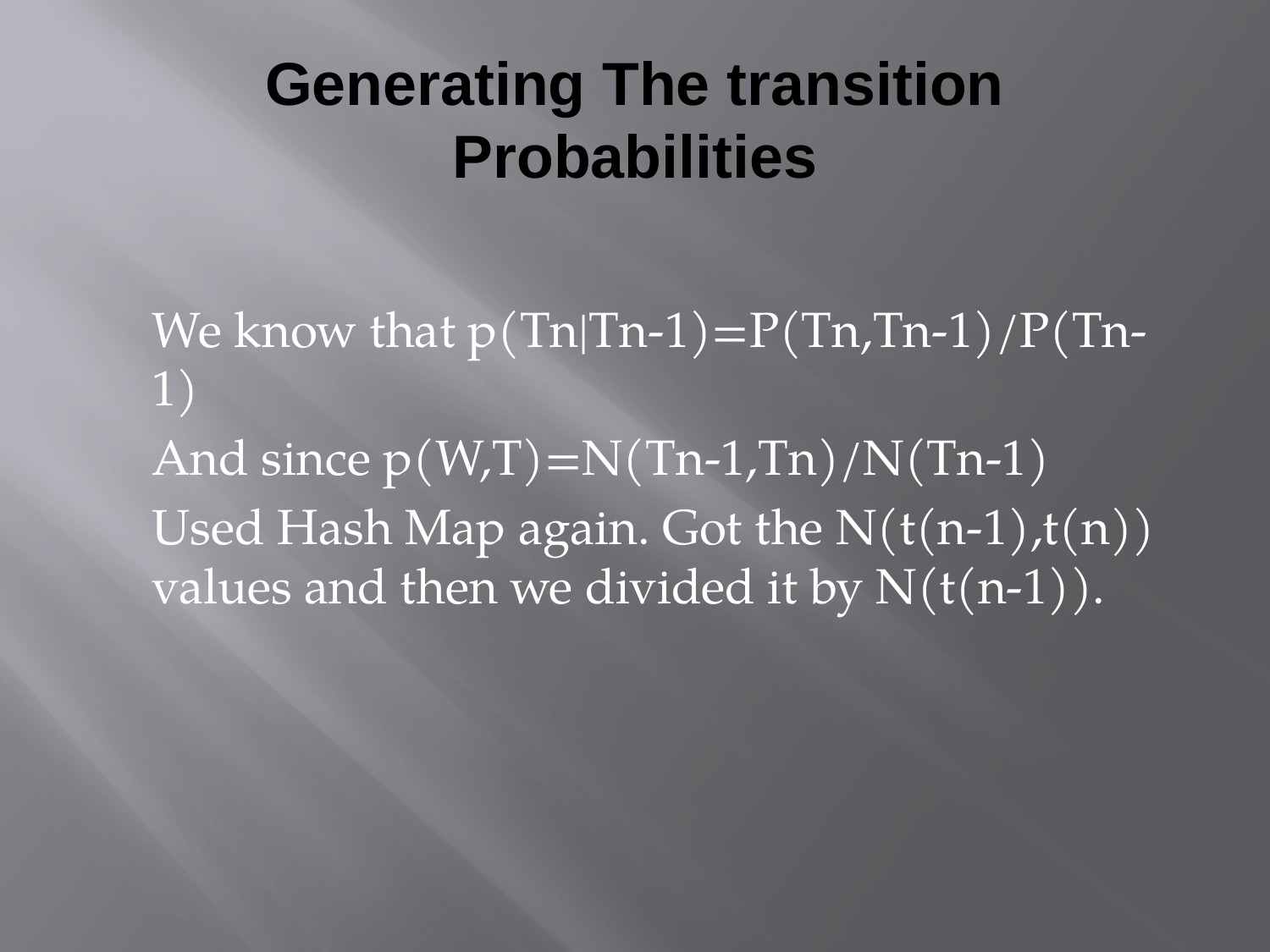

# Generating The transition Probabilities

	We know that p(Tn|Tn-1)=P(Tn,Tn-1)/P(Tn-1)
	And since p(W,T)=N(Tn-1,Tn)/N(Tn-1)
	Used Hash Map again. Got the N(t(n-1),t(n)) values and then we divided it by N(t(n-1)).